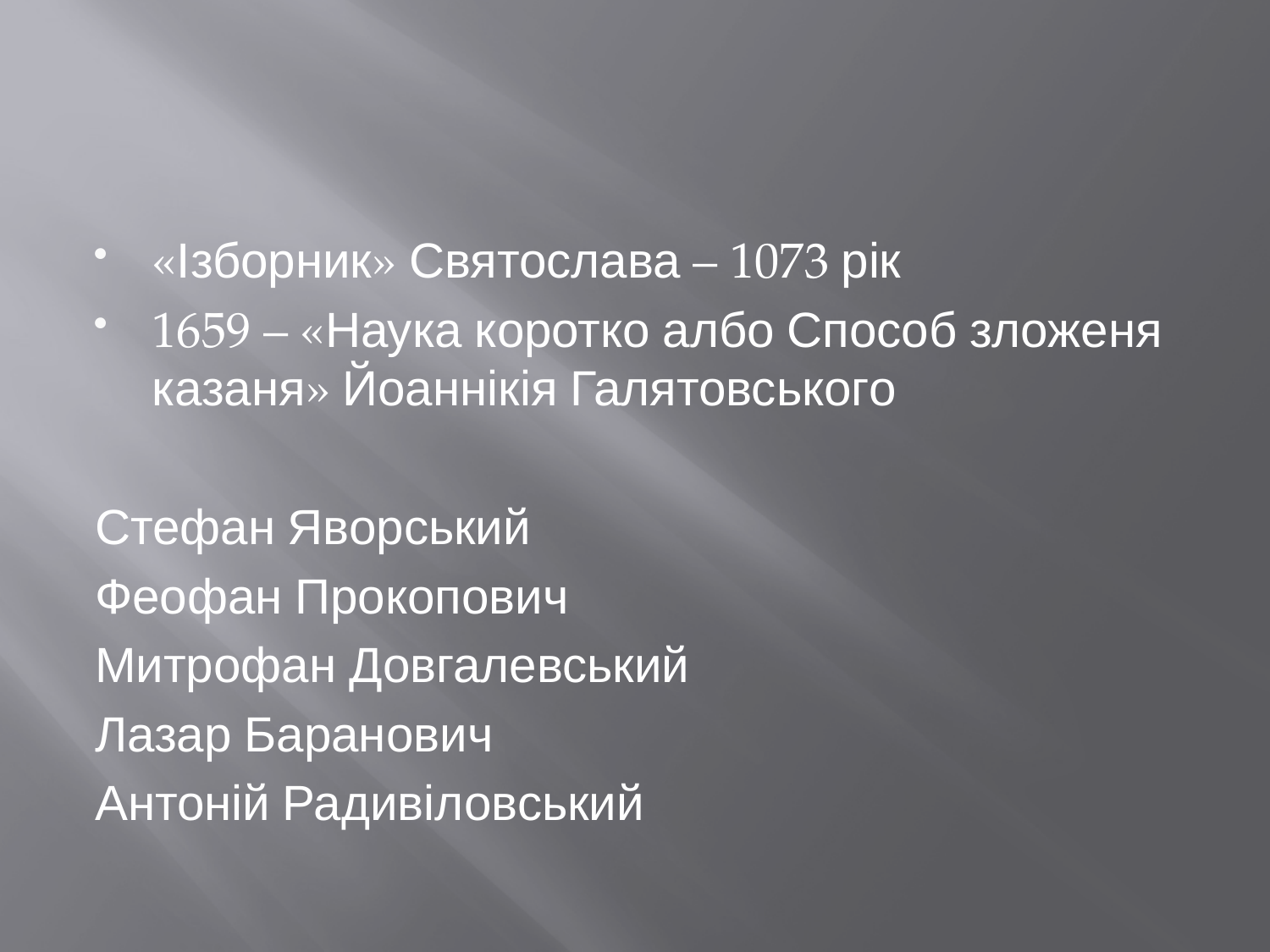

#
«Ізборник» Святослава – 1073 рік
1659 – «Наука коротко албо Способ зложеня казаня» Йоаннікія Галятовського

Стефан Яворський
Феофан Прокопович
Митрофан Довгалевський
Лазар Баранович
Антоній Радивіловський